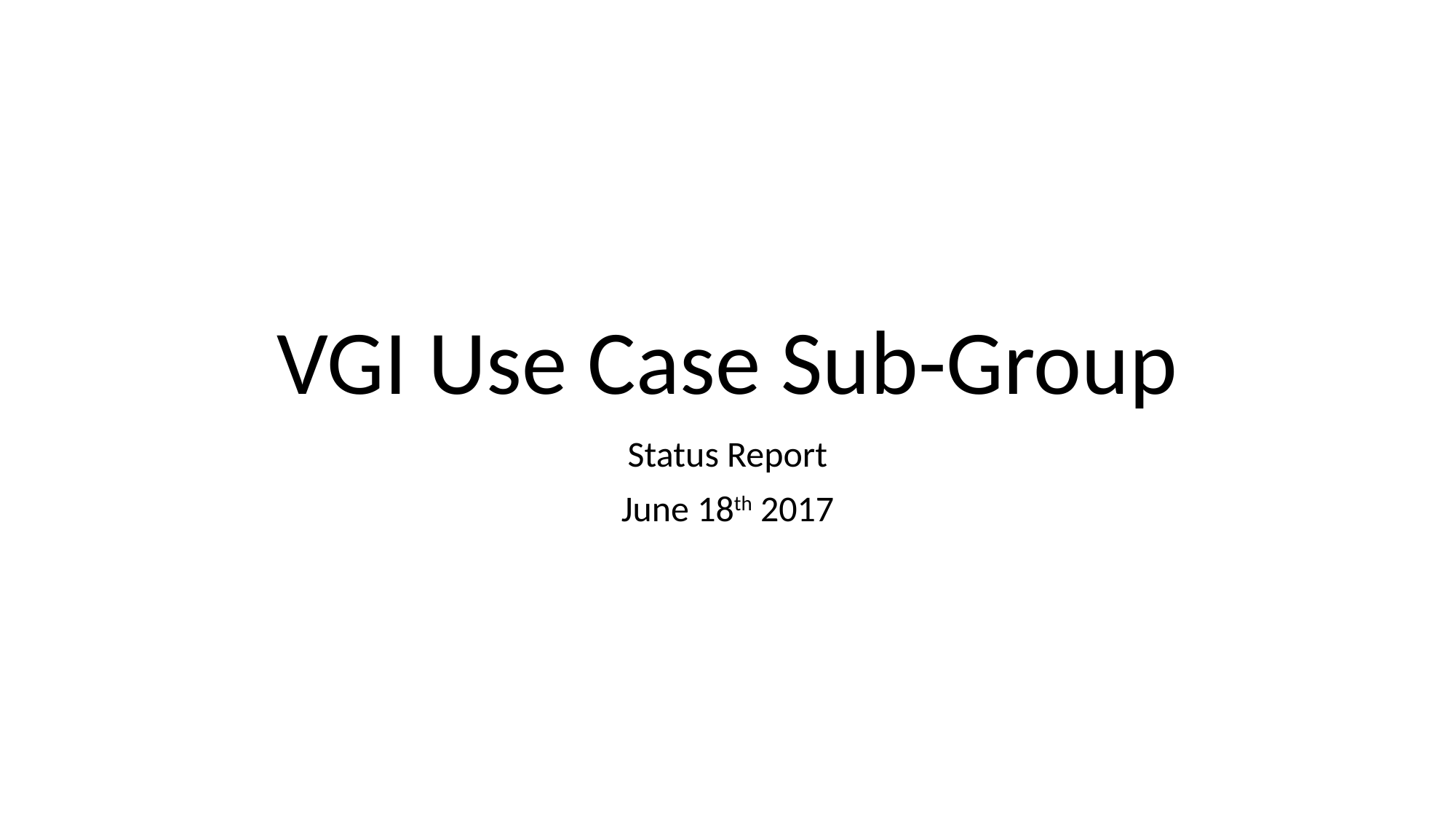

# VGI Use Case Sub-Group
Status Report
June 18th 2017